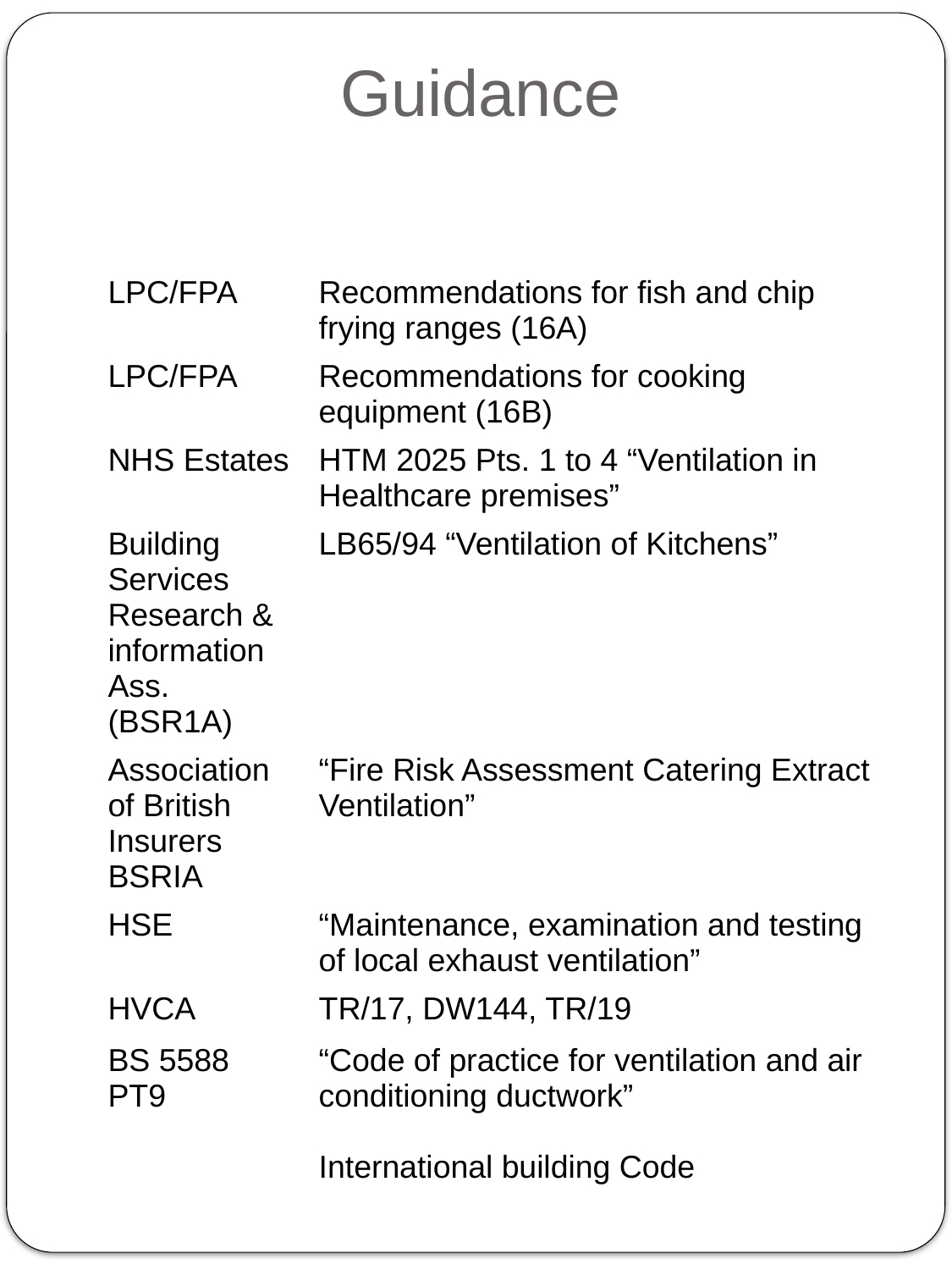

# Guidance
| LPC/FPA | Recommendations for fish and chip frying ranges (16A) |
| --- | --- |
| LPC/FPA | Recommendations for cooking equipment (16B) |
| NHS Estates | HTM 2025 Pts. 1 to 4 “Ventilation in Healthcare premises” |
| Building Services Research & information Ass. (BSR1A) | LB65/94 “Ventilation of Kitchens” |
| Association of British Insurers BSRIA | “Fire Risk Assessment Catering Extract Ventilation” |
| HSE | “Maintenance, examination and testing of local exhaust ventilation” |
| HVCA | TR/17, DW144, TR/19 |
| BS 5588 PT9 | “Code of practice for ventilation and air conditioning ductwork” International building Code |